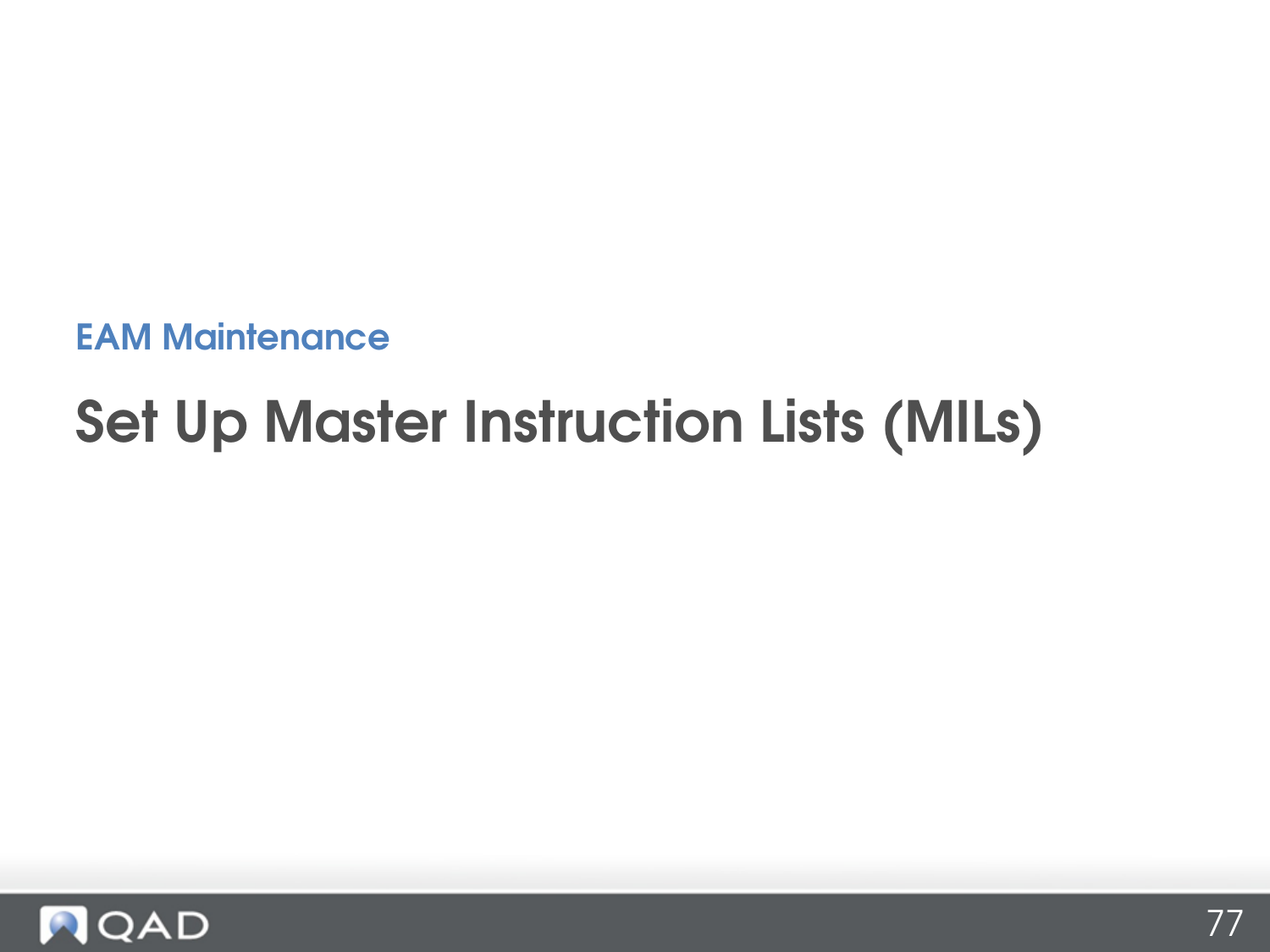

EAM Maintenance
# Set Up Master Instruction Lists (MILs)

77